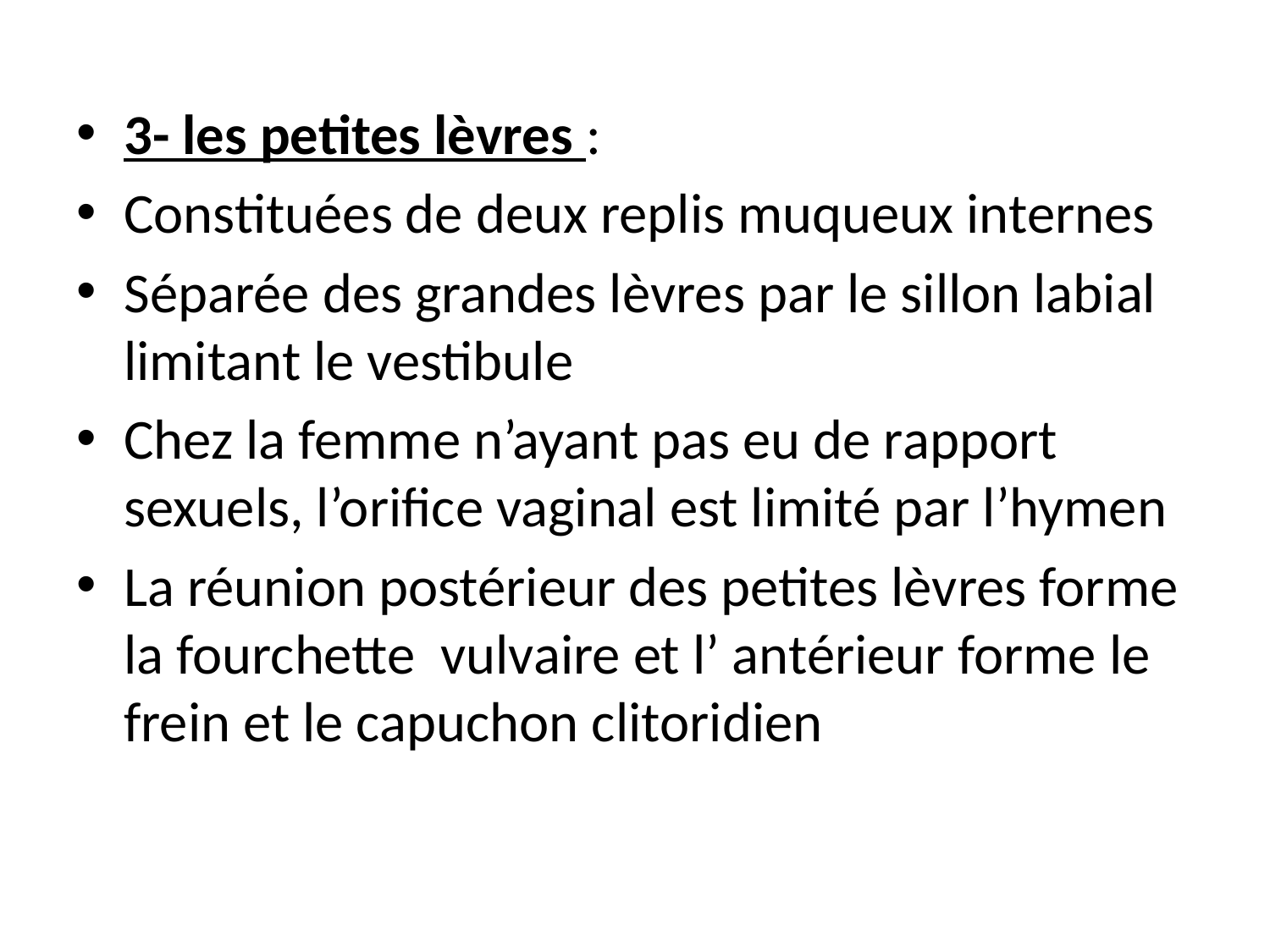

#
3- les petites lèvres :
Constituées de deux replis muqueux internes
Séparée des grandes lèvres par le sillon labial limitant le vestibule
Chez la femme n’ayant pas eu de rapport sexuels, l’orifice vaginal est limité par l’hymen
La réunion postérieur des petites lèvres forme la fourchette  vulvaire et l’ antérieur forme le frein et le capuchon clitoridien